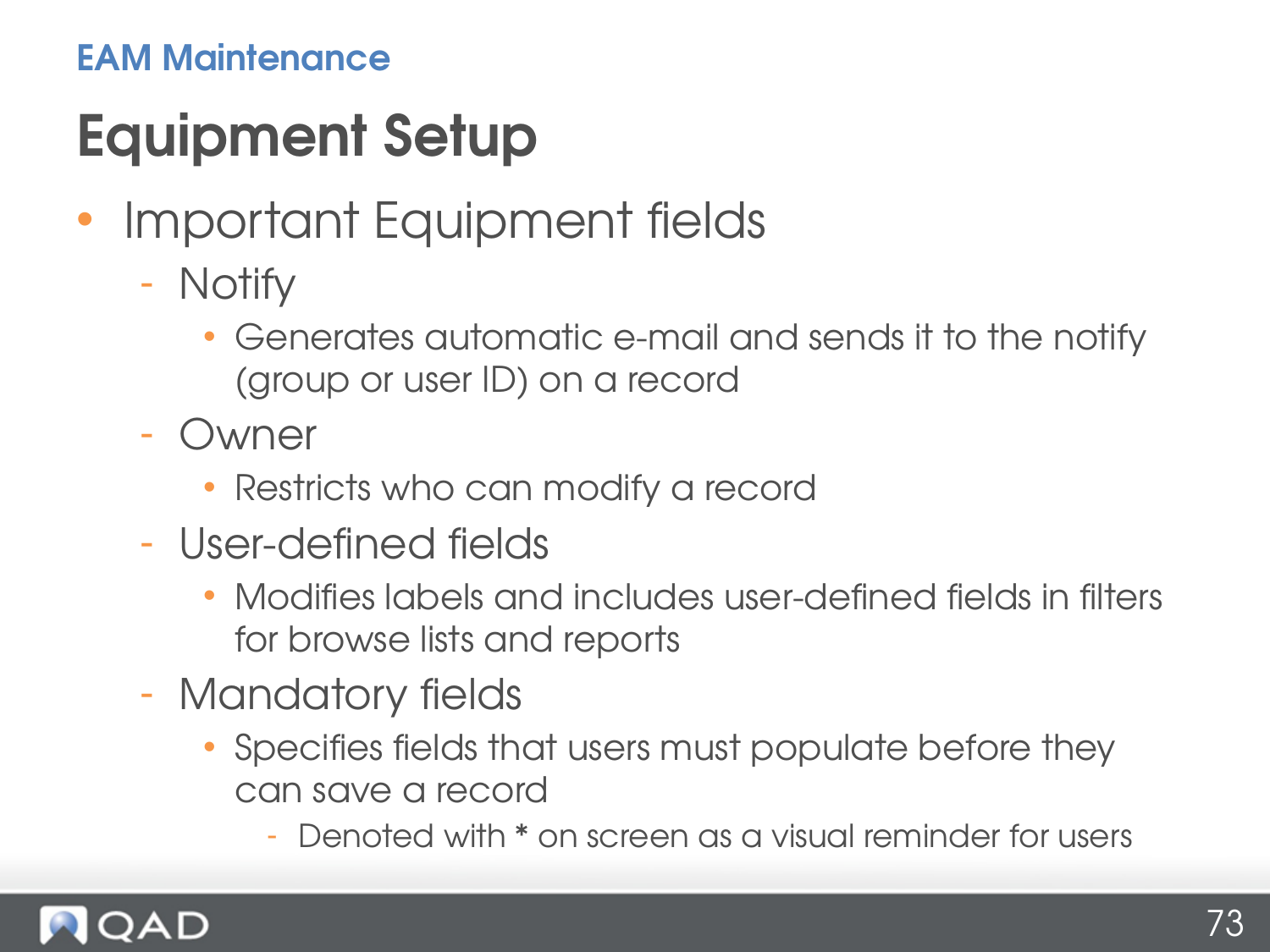

EAM Maintenance
# Equipment Setup
Important Equipment fields
Notify
Generates automatic e-mail and sends it to the notify (group or user ID) on a record
Owner
Restricts who can modify a record
User-defined fields
Modifies labels and includes user-defined fields in filters for browse lists and reports
Mandatory fields
Specifies fields that users must populate before they can save a record
Denoted with * on screen as a visual reminder for users

73